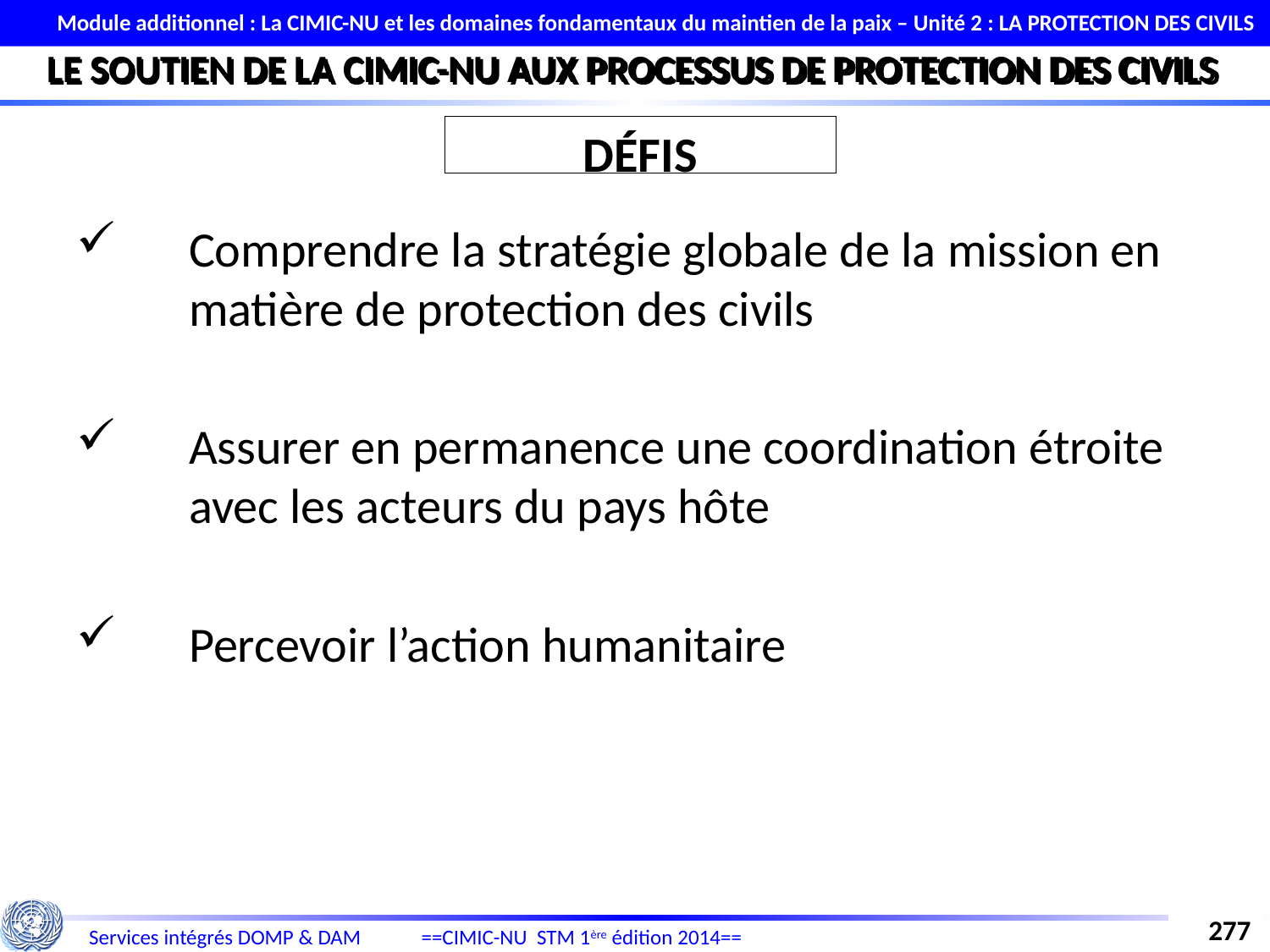

Module additionnel : La CIMIC-NU et les domaines fondamentaux du maintien de la paix – Unité 2 : LA PROTECTION DES CIVILS
LE SOUTIEN DE LA CIMIC-NU AUX PROCESSUS DE PROTECTION DES CIVILS
DÉFIS
Comprendre la stratégie globale de la mission en matière de protection des civils

Assurer en permanence une coordination étroite avec les acteurs du pays hôte

Percevoir l’action humanitaire

277
Services intégrés DOMP & DAM
==CIMIC-NU  STM 1ère édition 2014==